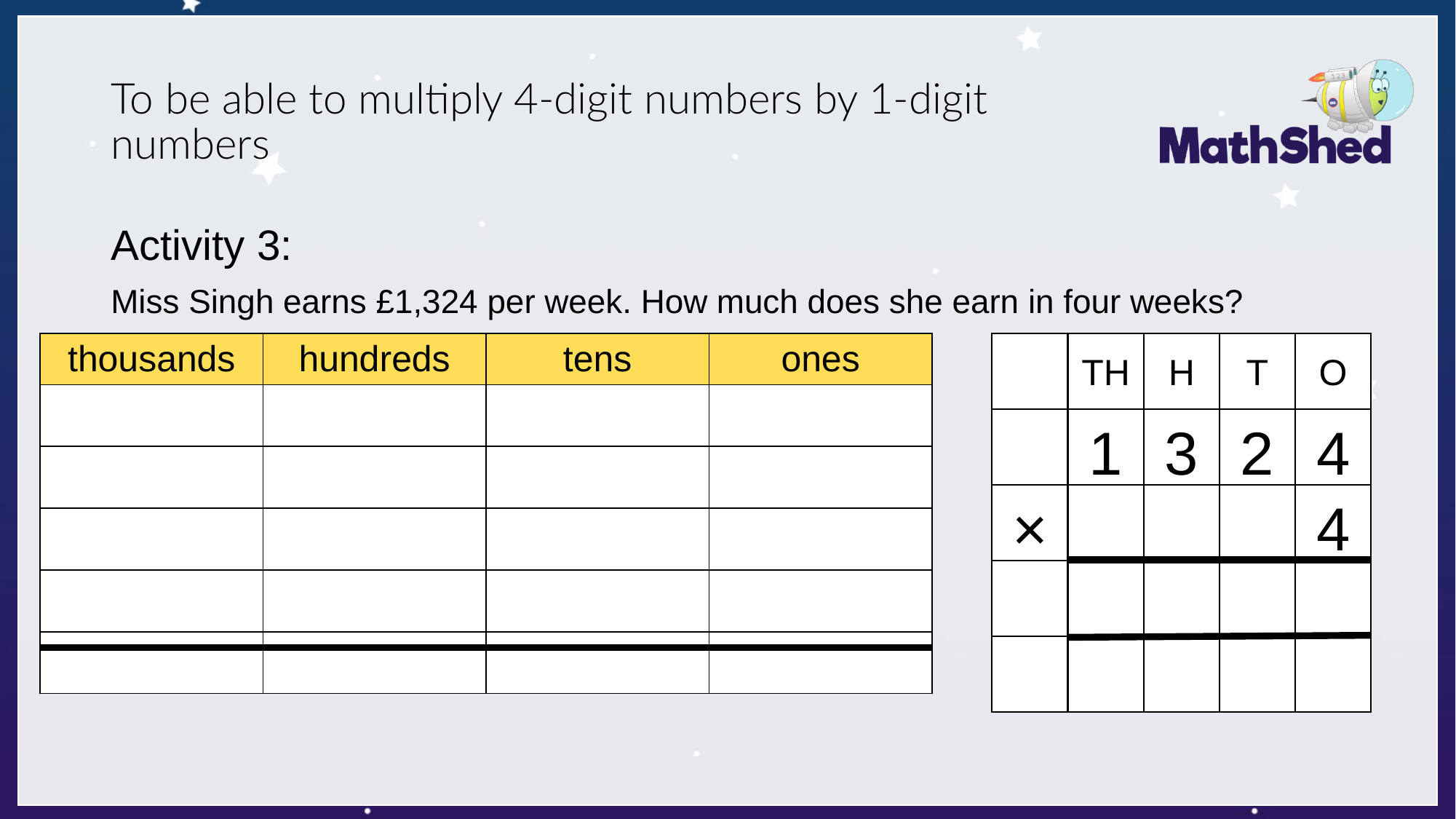

# To be able to multiply 4-digit numbers by 1-digit numbers
Activity 3:
Miss Singh earns £1,324 per week. How much does she earn in four weeks?
c

| thousands | hundreds | tens | ones |
| --- | --- | --- | --- |
|  |  |  |  |
|  |  |  |  |
|  |  |  |  |
|  |  |  |  |
|  |  |  |  |

TH
H
T
O

1
3
2
4
×

4

5
6
6
0

1

2